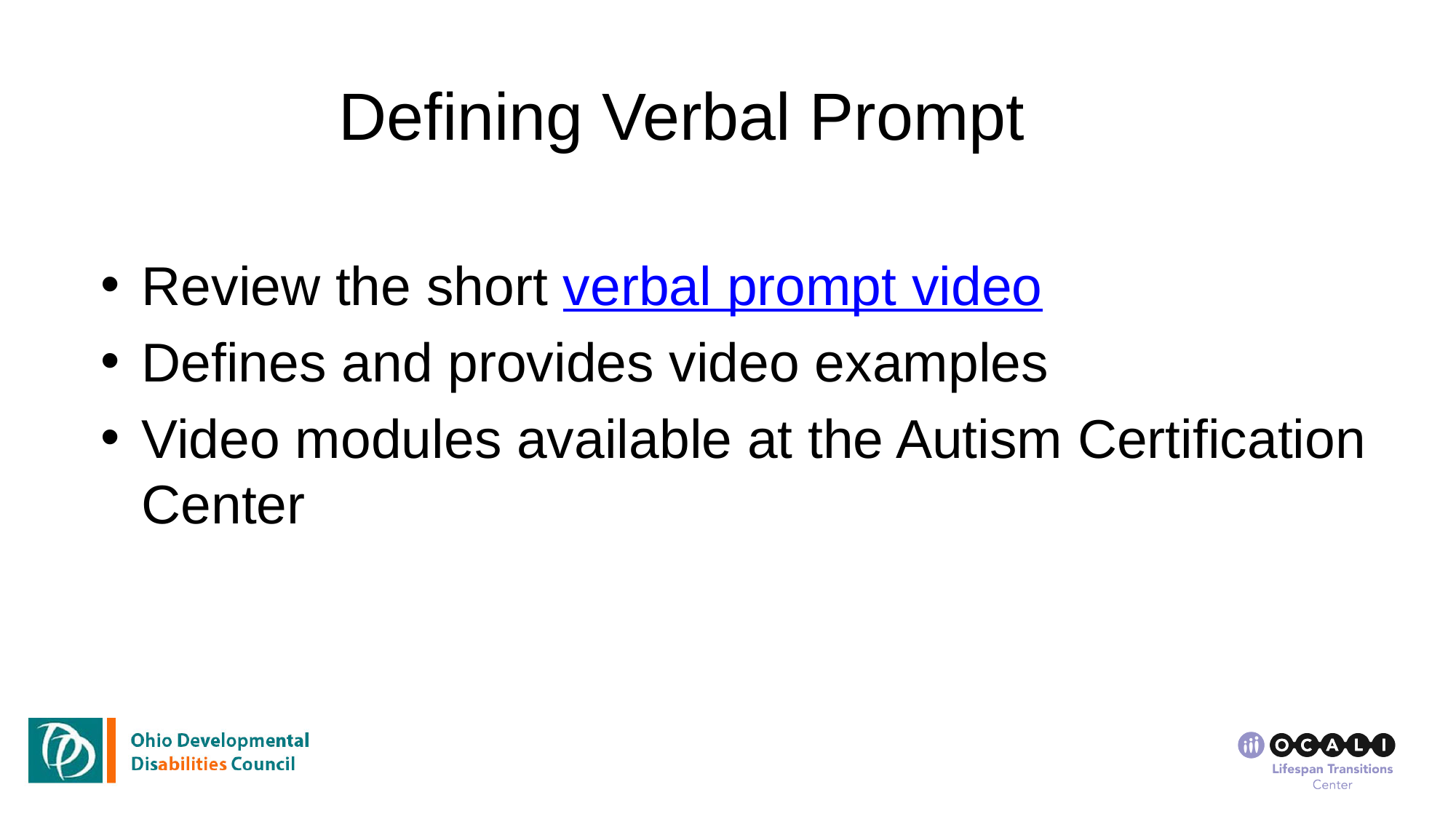

# Defining Verbal Prompt
Review the short verbal prompt video
Defines and provides video examples
Video modules available at the Autism Certification Center